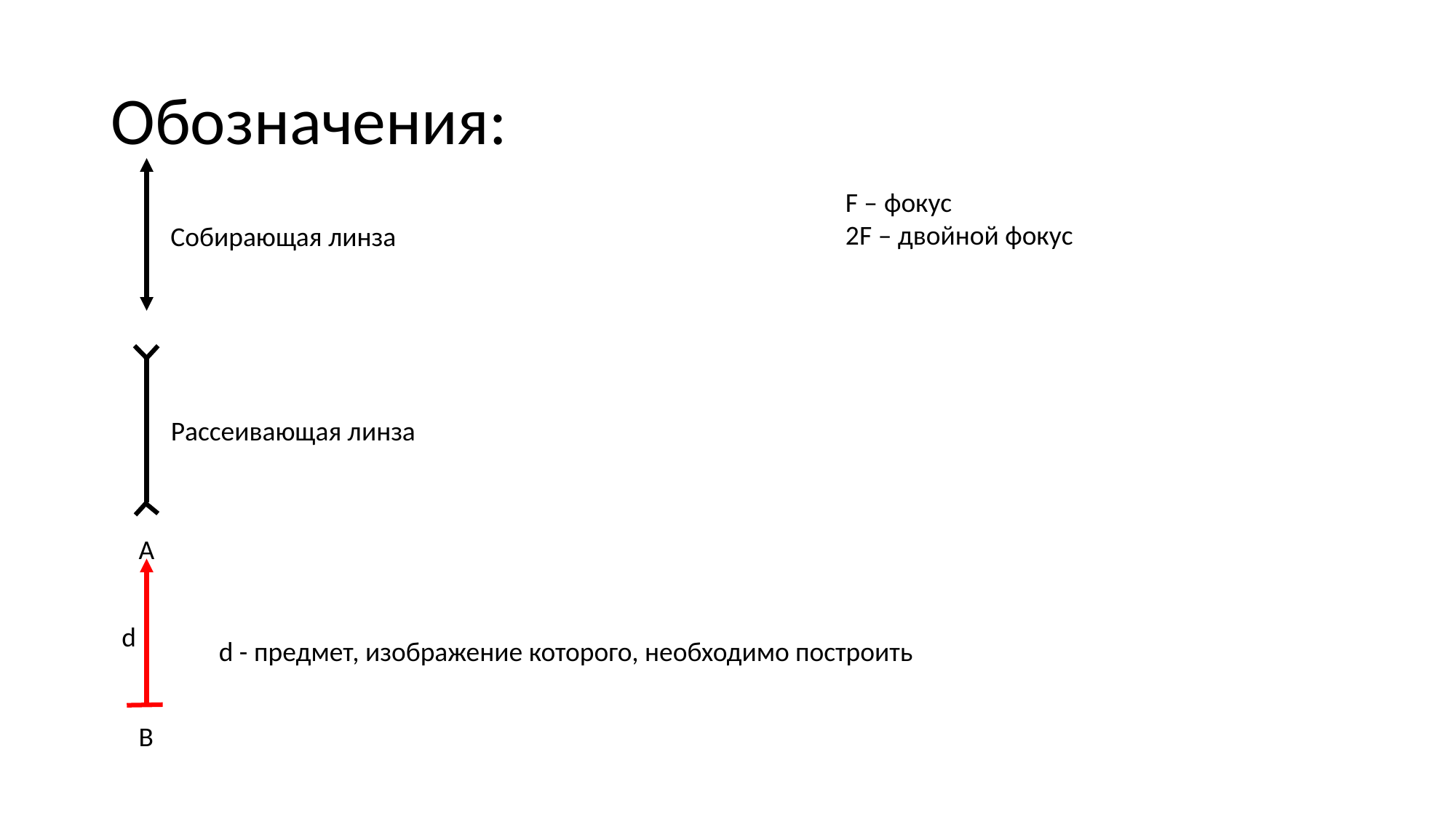

# Обозначения:
F – фокус
2F – двойной фокус

Собирающая линза
Рассеивающая линза
А
d
d - предмет, изображение которого, необходимо построить
В